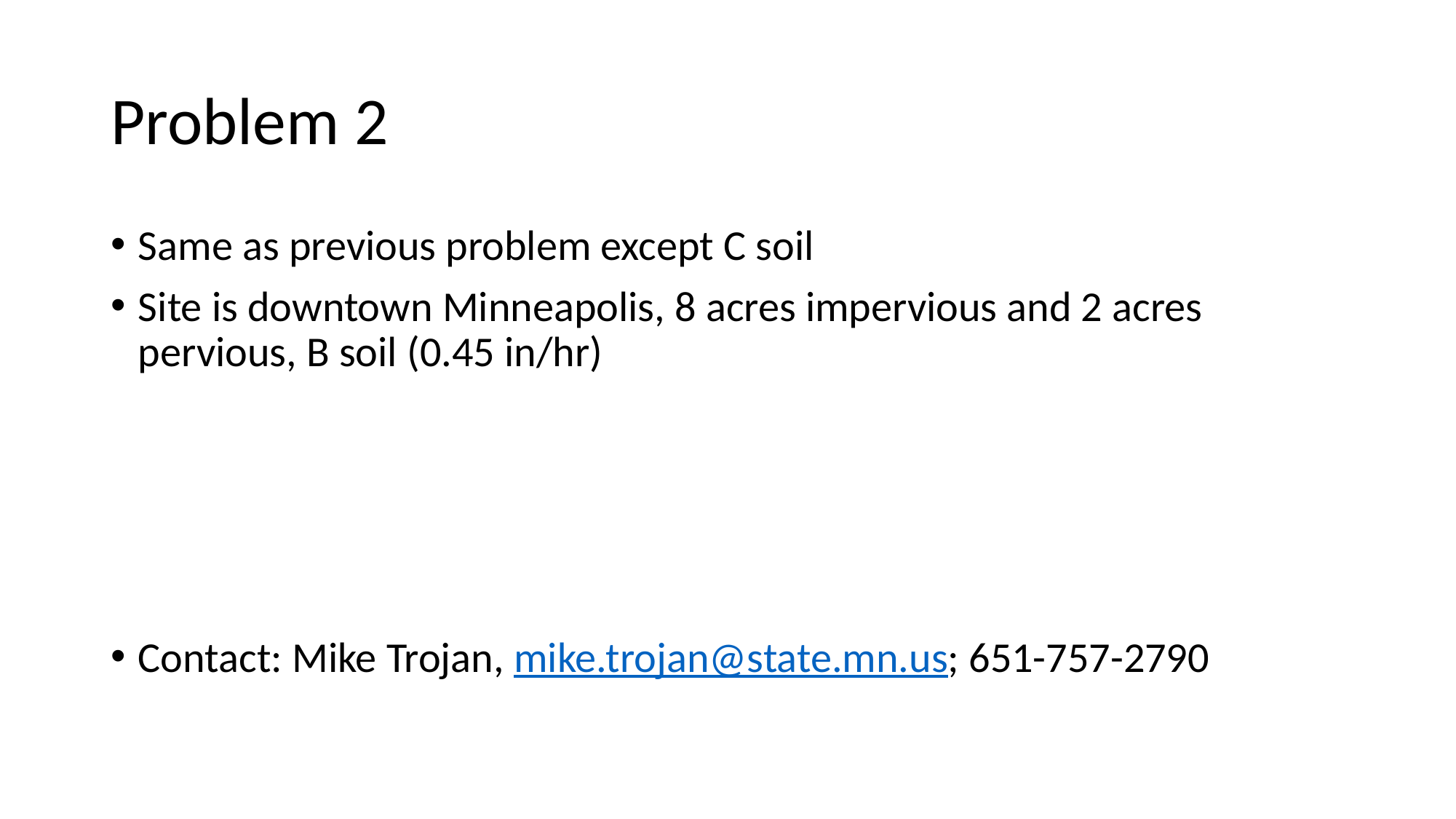

# Problem 2
Same as previous problem except C soil
Site is downtown Minneapolis, 8 acres impervious and 2 acres pervious, B soil (0.45 in/hr)

Contact: Mike Trojan, mike.trojan@state.mn.us; 651-757-2790